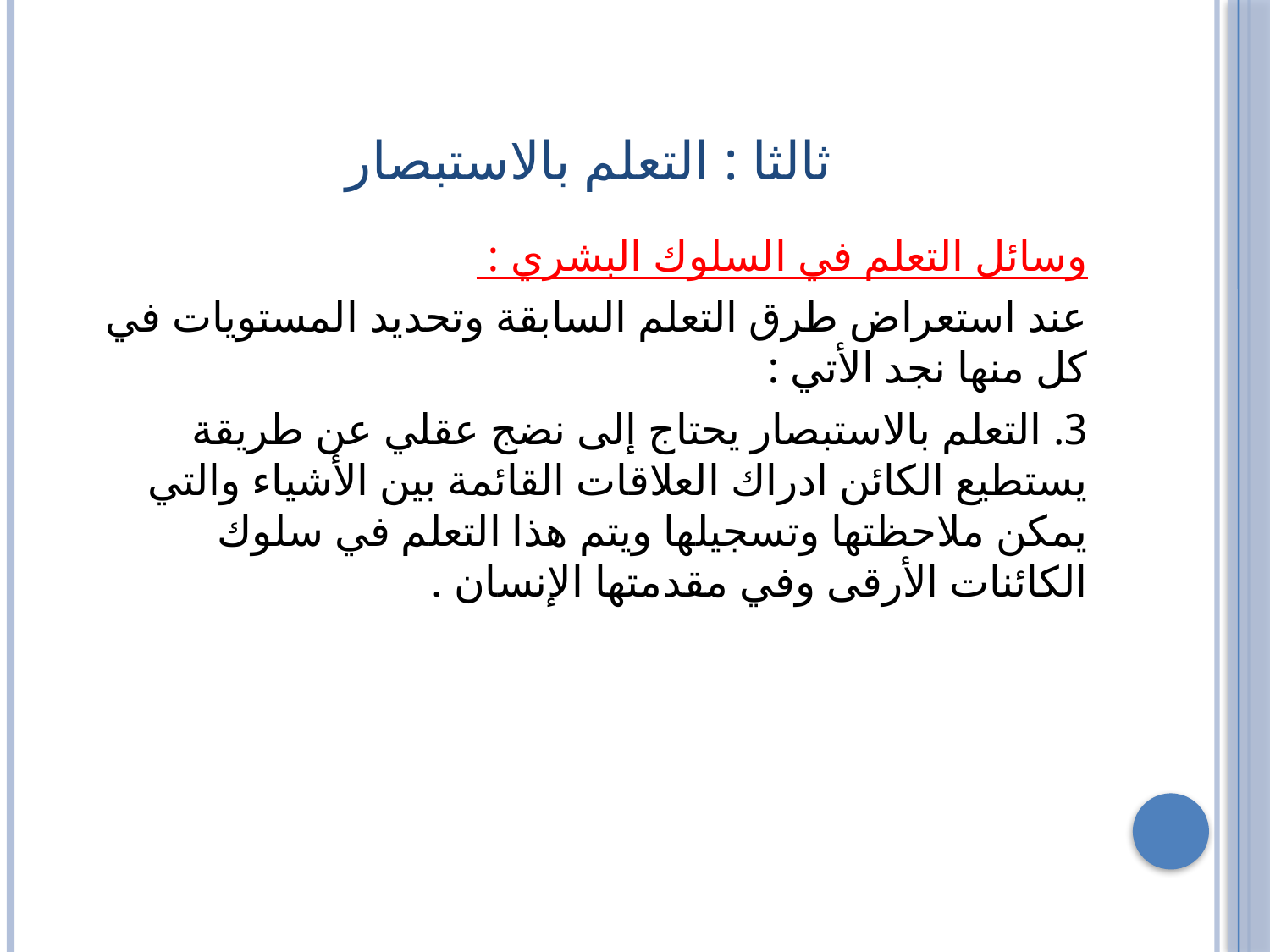

# ثالثا : التعلم بالاستبصار
وسائل التعلم في السلوك البشري :
عند استعراض طرق التعلم السابقة وتحديد المستويات في كل منها نجد الأتي :
3. التعلم بالاستبصار يحتاج إلى نضج عقلي عن طريقة يستطيع الكائن ادراك العلاقات القائمة بين الأشياء والتي يمكن ملاحظتها وتسجيلها ويتم هذا التعلم في سلوك الكائنات الأرقى وفي مقدمتها الإنسان .